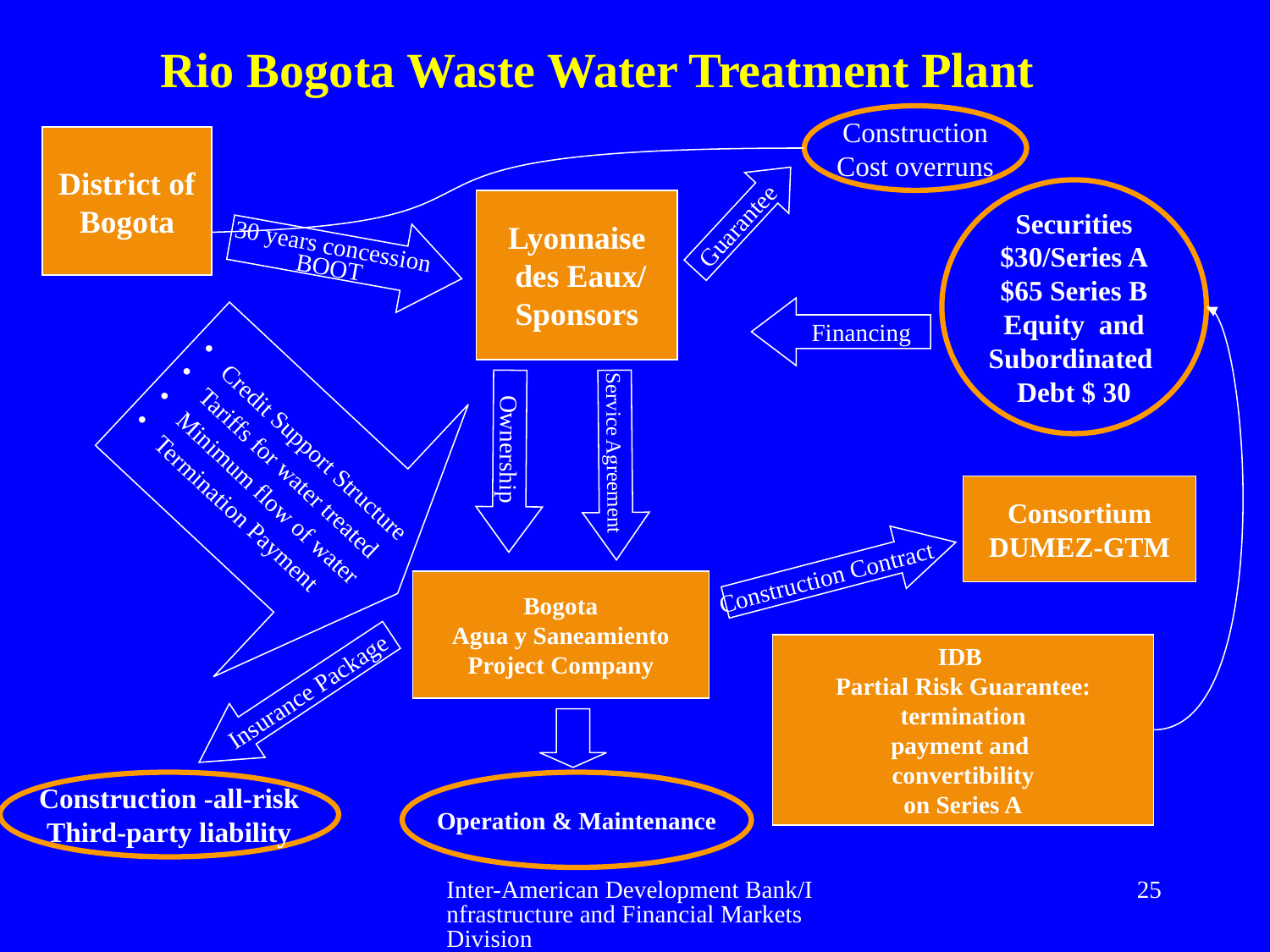

Rio Bogota Waste Water Treatment Plant
Construction
Cost overruns
District of
Bogota

Securities
$30/Series A
$65 Series B
Equity  and
Subordinated
Debt $ 30

Guarantee
Lyonnaise
 des Eaux/
Sponsors
30 years concession
BOOT
Credit Support Structure
Tariffs for water treated
Minimum flow of water
Termination Payment
   Financing
Ownership
Service Agreement
Consortium
DUMEZ-GTM
Construction Contract
Bogota
Agua y Saneamiento
Project Company

IDB
Partial Risk Guarantee:
termination
payment and
convertibility
on Series A

Insurance Package

Construction -all-risk
Third-party liability
Operation & Maintenance
Inter-American Development Bank/Infrastructure and Financial Markets Division
25